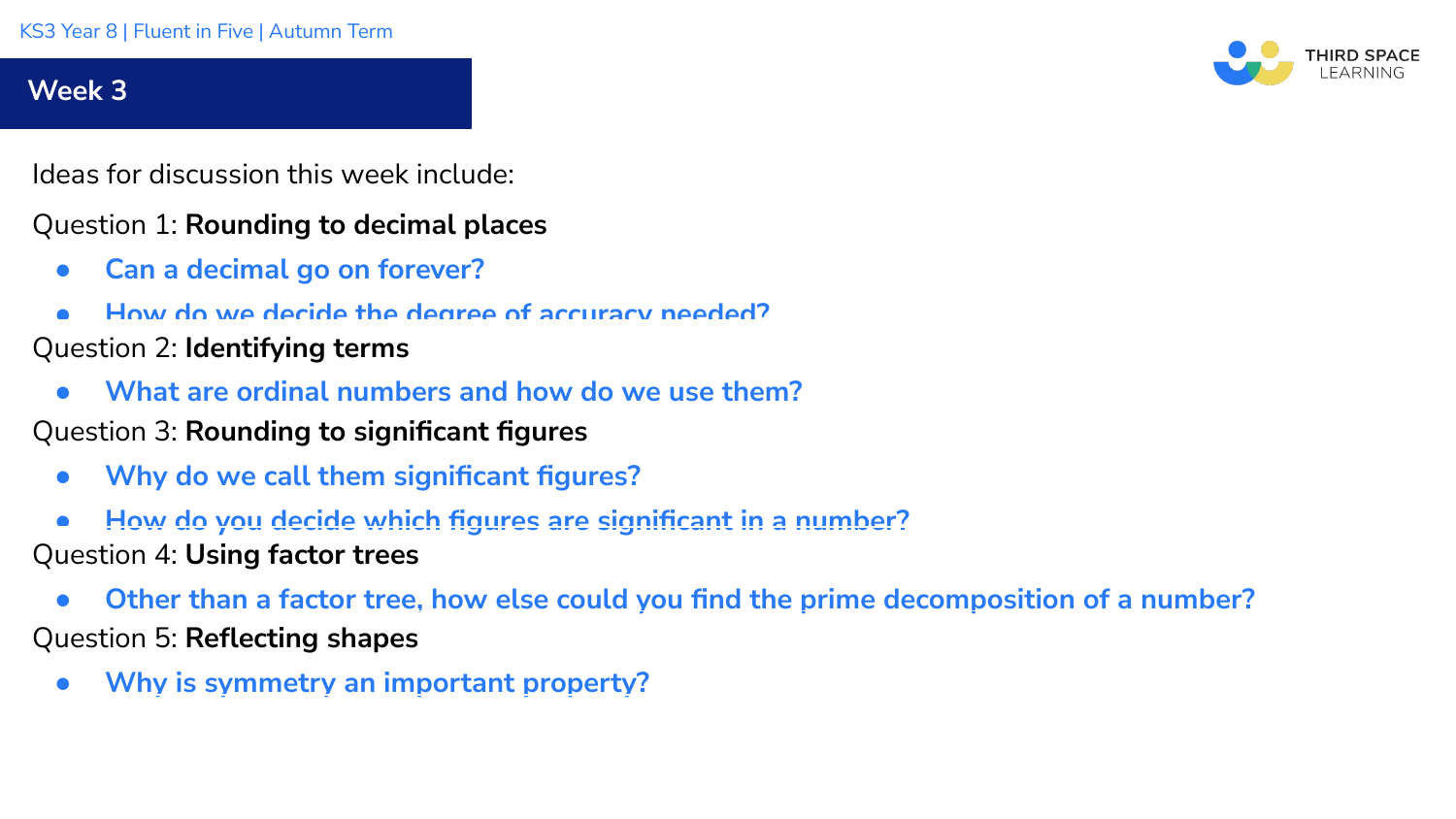

Week 3
| Ideas for discussion this week include: |
| --- |
| Question 1: Rounding to decimal places Can a decimal go on forever? How do we decide the degree of accuracy needed? |
| Question 2: Identifying terms What are ordinal numbers and how do we use them? |
| Question 3: Rounding to significant figures Why do we call them significant figures? How do you decide which figures are significant in a number? |
| Question 4: Using factor trees Other than a factor tree, how else could you find the prime decomposition of a number? |
| Question 5: Reflecting shapes Why is symmetry an important property? |